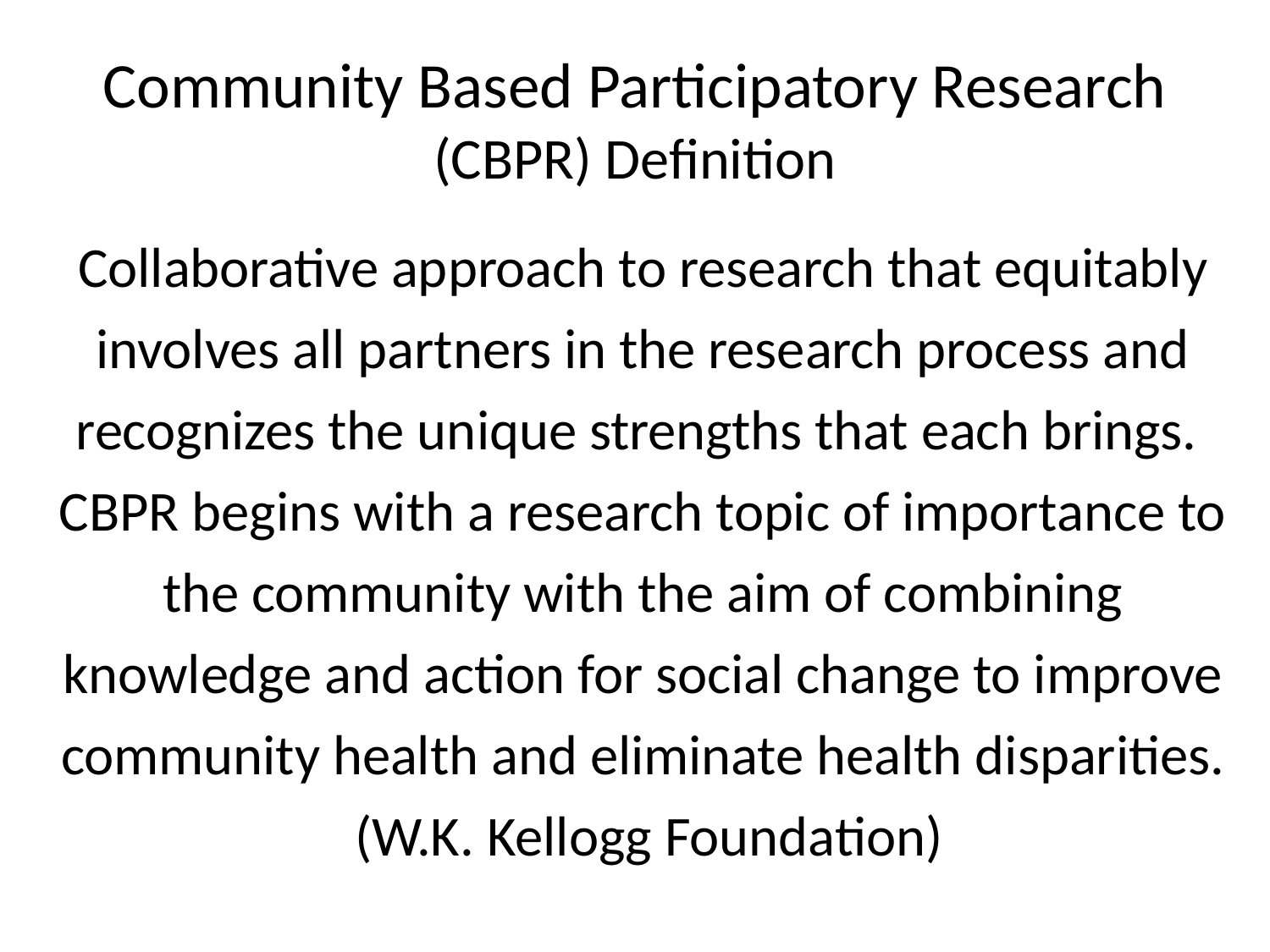

# Community Based Participatory Research (CBPR) Definition
Collaborative approach to research that equitably involves all partners in the research process and recognizes the unique strengths that each brings.  CBPR begins with a research topic of importance to the community with the aim of combining knowledge and action for social change to improve community health and eliminate health disparities.
 (W.K. Kellogg Foundation)